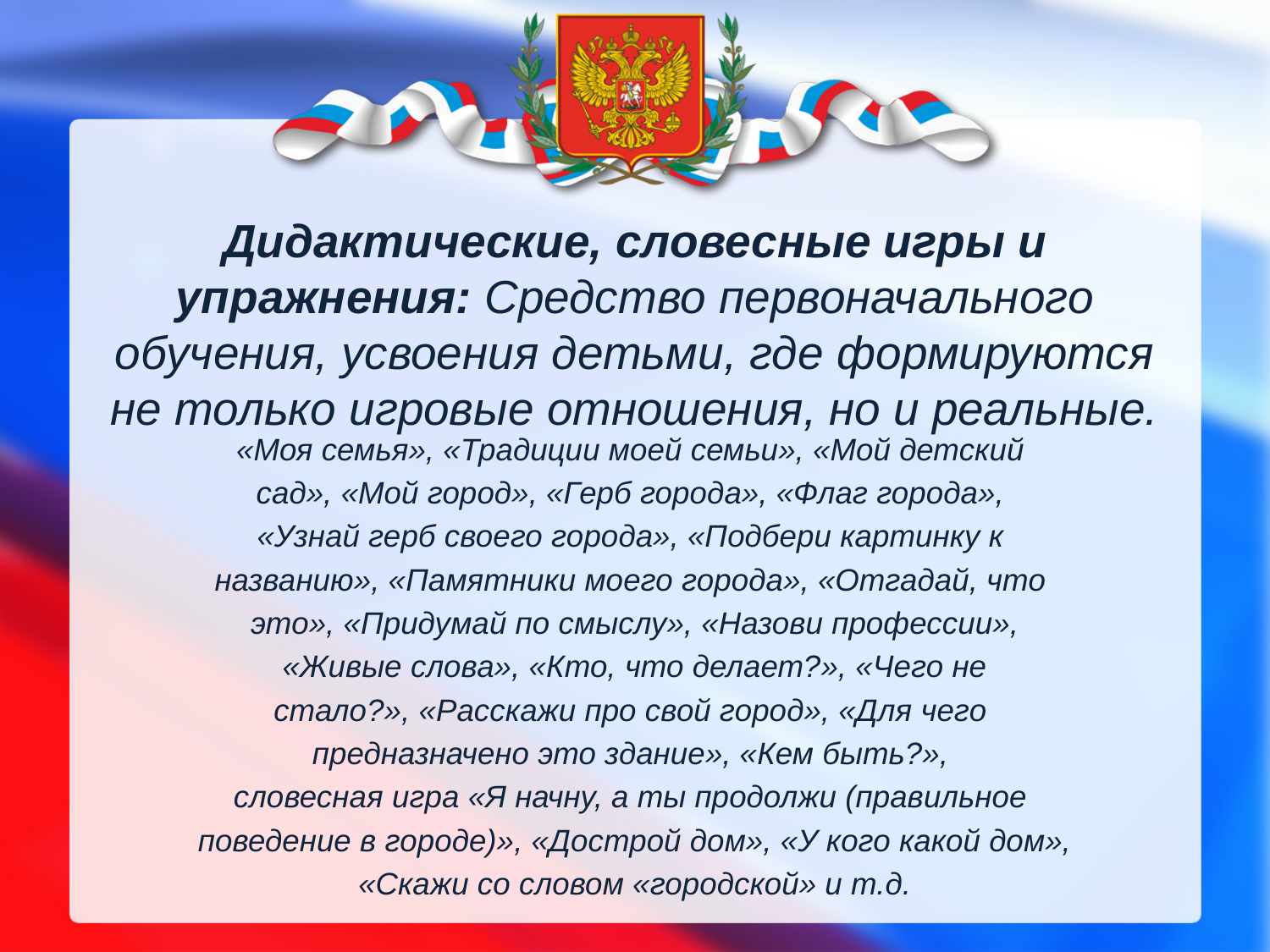

# Дидактические, словесные игры и упражнения: Средство первоначального обучения, усвоения детьми, где формируются не только игровые отношения, но и реальные.
«Моя семья», «Традиции моей семьи», «Мой детский
сад», «Мой город», «Герб города», «Флаг города»,
«Узнай герб своего города», «Подбери картинку к
названию», «Памятники моего города», «Отгадай, что
это», «Придумай по смыслу», «Назови профессии»,
 «Живые слова», «Кто, что делает?», «Чего не
стало?», «Расскажи про свой город», «Для чего
предназначено это здание», «Кем быть?»,
словесная игра «Я начну, а ты продолжи (правильное
поведение в городе)», «Дострой дом», «У кого какой дом»,
 «Скажи со словом «городской» и т.д.